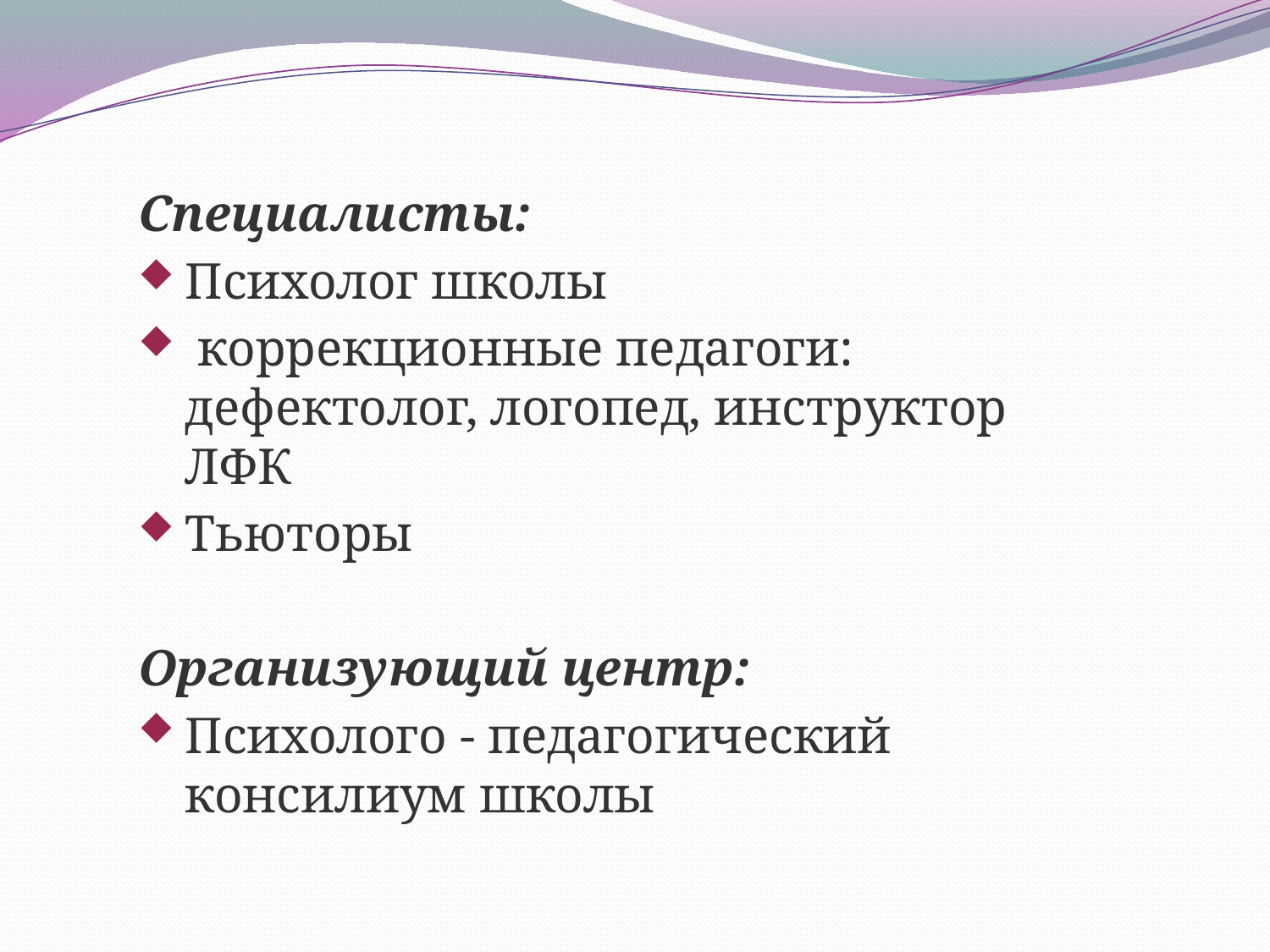

Специалисты:
Психолог школы
 коррекционные педагоги: дефектолог, логопед, инструктор ЛФК
Тьюторы

Организующий центр:
Психолого - педагогический консилиум школы